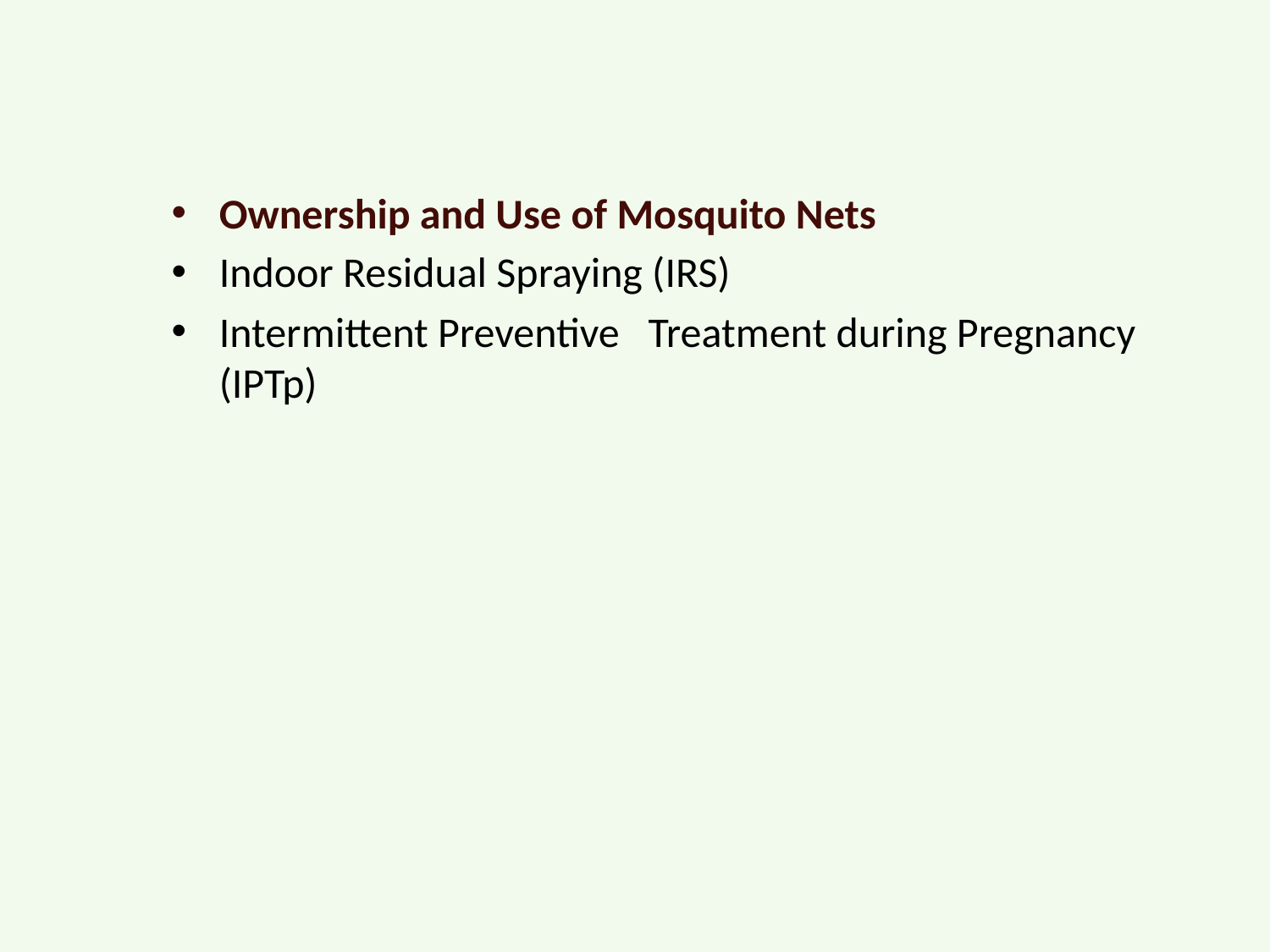

Ownership and Use of Mosquito Nets
Indoor Residual Spraying (IRS)
Intermittent Preventive   Treatment during Pregnancy  (IPTp)